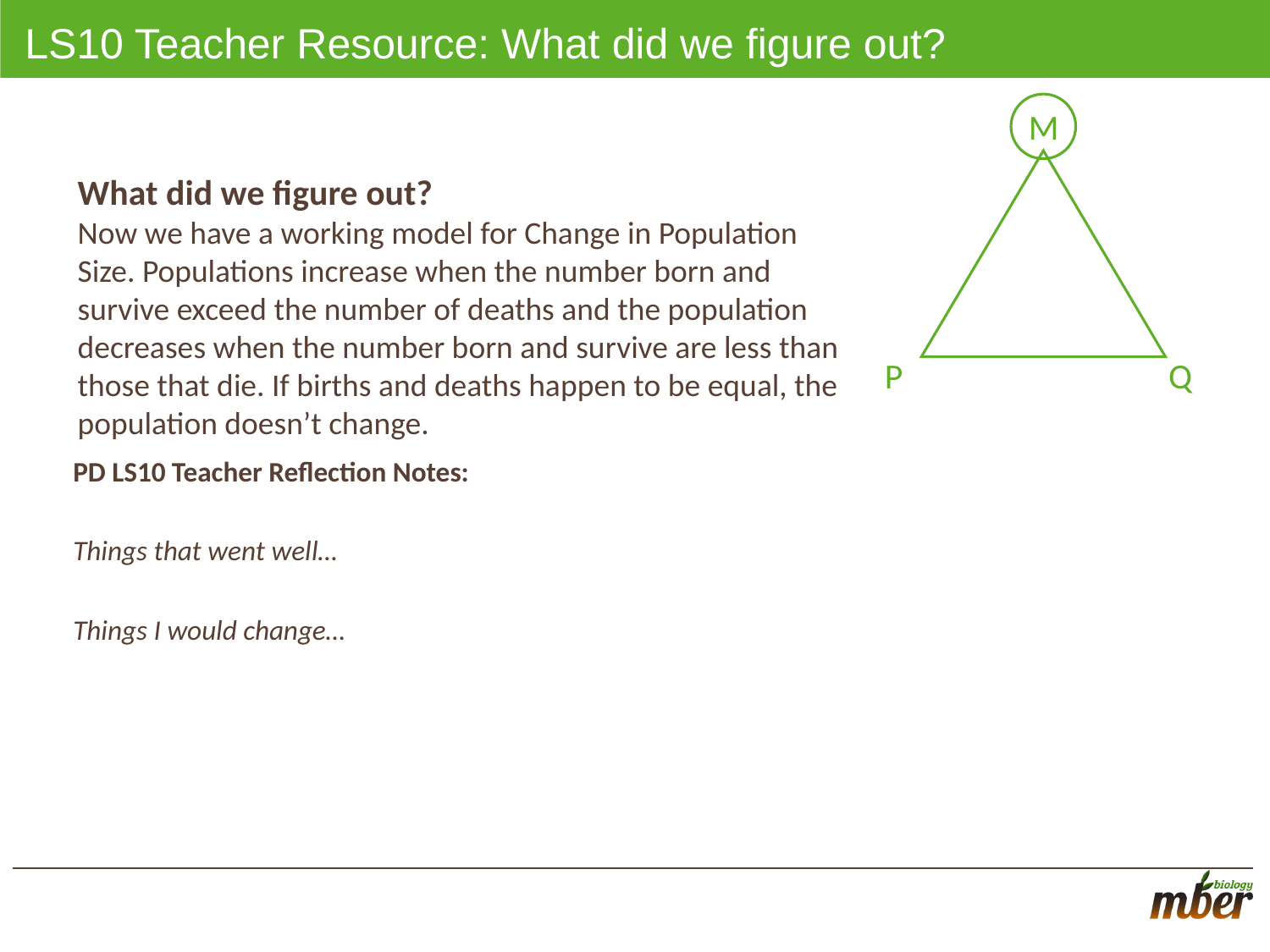

# LS10 Teacher Resource: What did we figure out?

M
Q
P

What did we figure out?
Now we have a working model for Change in Population Size. Populations increase when the number born and survive exceed the number of deaths and the population decreases when the number born and survive are less than those that die. If births and deaths happen to be equal, the population doesn’t change.

PD LS10 Teacher Reflection Notes:

Things that went well…

Things I would change…